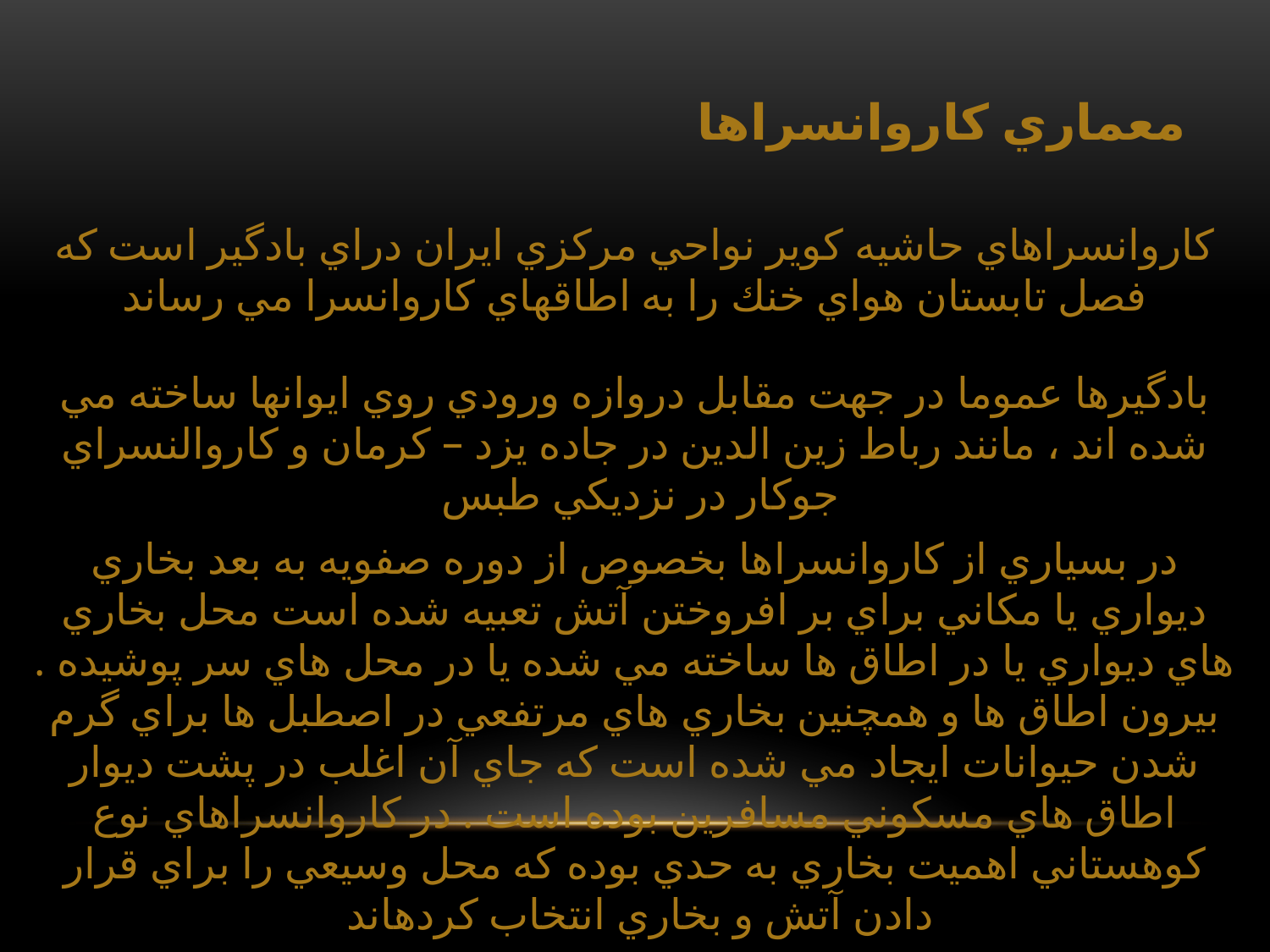

معماري كاروانسراها
كاروانسراهاي حاشيه كوير نواحي مركزي ايران دراي بادگير است كه فصل تابستان هواي خنك را به اطاقهاي كاروانسرا مي رساند
بادگيرها عموما در جهت مقابل دروازه ورودي روي ايوانها ساخته مي شده اند ، مانند رباط زين الدين در جاده يزد – كرمان و كاروالنسراي جوكار در نزديكي طبس
در بسياري از كاروانسراها بخصوص از دوره صفويه به بعد بخاري ديواري يا مكاني براي بر افروختن آتش تعبيه شده است محل بخاري هاي ديواري يا در اطاق ها ساخته مي شده يا در محل هاي سر پوشيده . بيرون اطاق ها و همچنين بخاري هاي مرتفعي در اصطبل ها براي گرم شدن حيوانات ايجاد مي شده است كه جاي آن اغلب در پشت ديوار اطاق هاي مسكوني مسافرين بوده است . در كاروانسراهاي نوع كوهستاني اهميت بخاري به حدي بوده كه محل وسيعي را براي قرار دادن آتش و بخاري انتخاب كرده‎اند